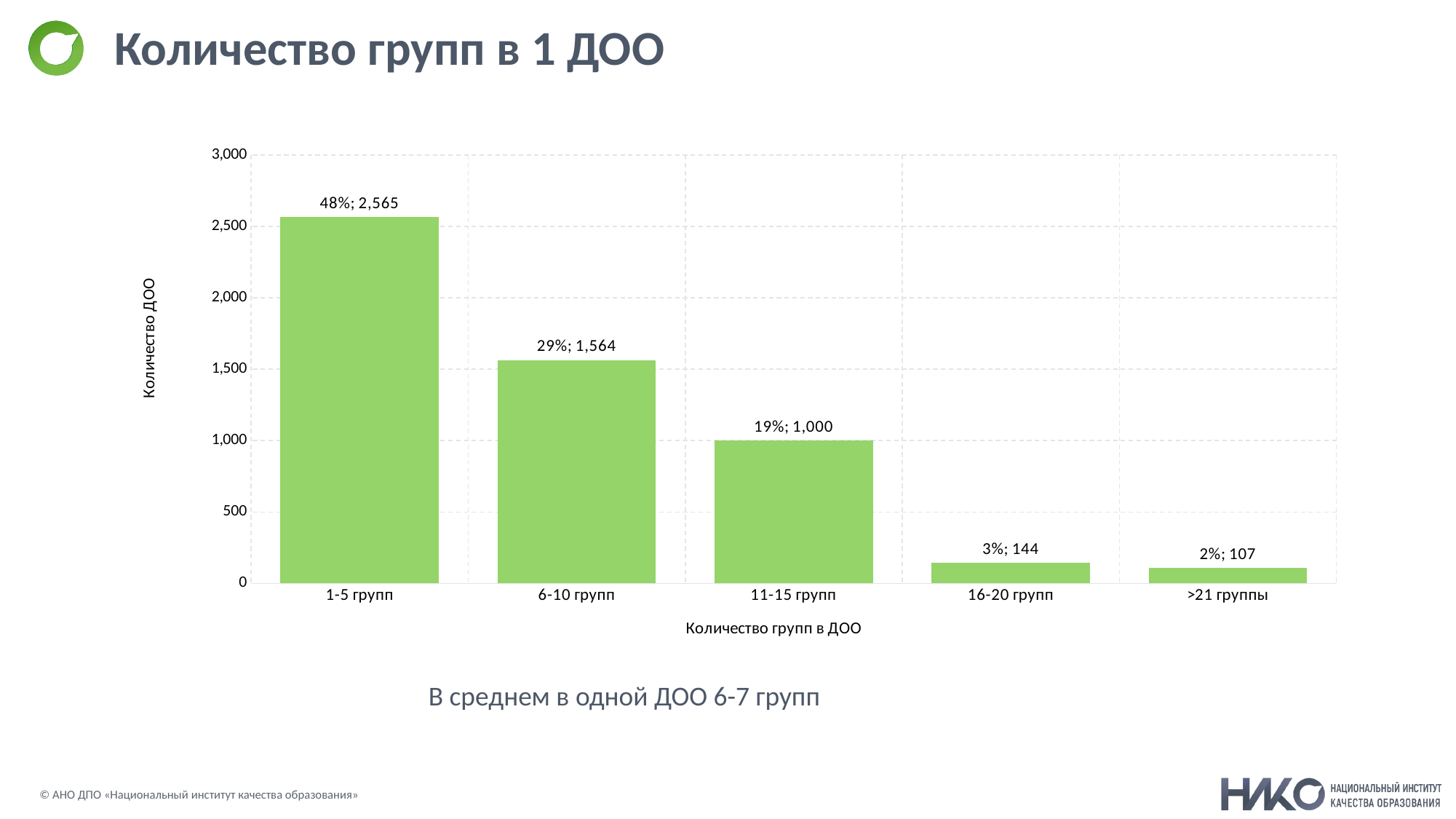

# Количество групп в 1 ДОО

### Chart

| Category |  |
|---|---|
| 1-5 групп | 2565.0121291285686 |
| 6-10 групп | 1564.1052435155812 |
| 11-15 групп | 999.9029669714499 |
| 16-20 групп | 143.56036573987683 |
| >21 группы | 107.41929464452323 |
В среднем в одной ДОО 6-7 групп